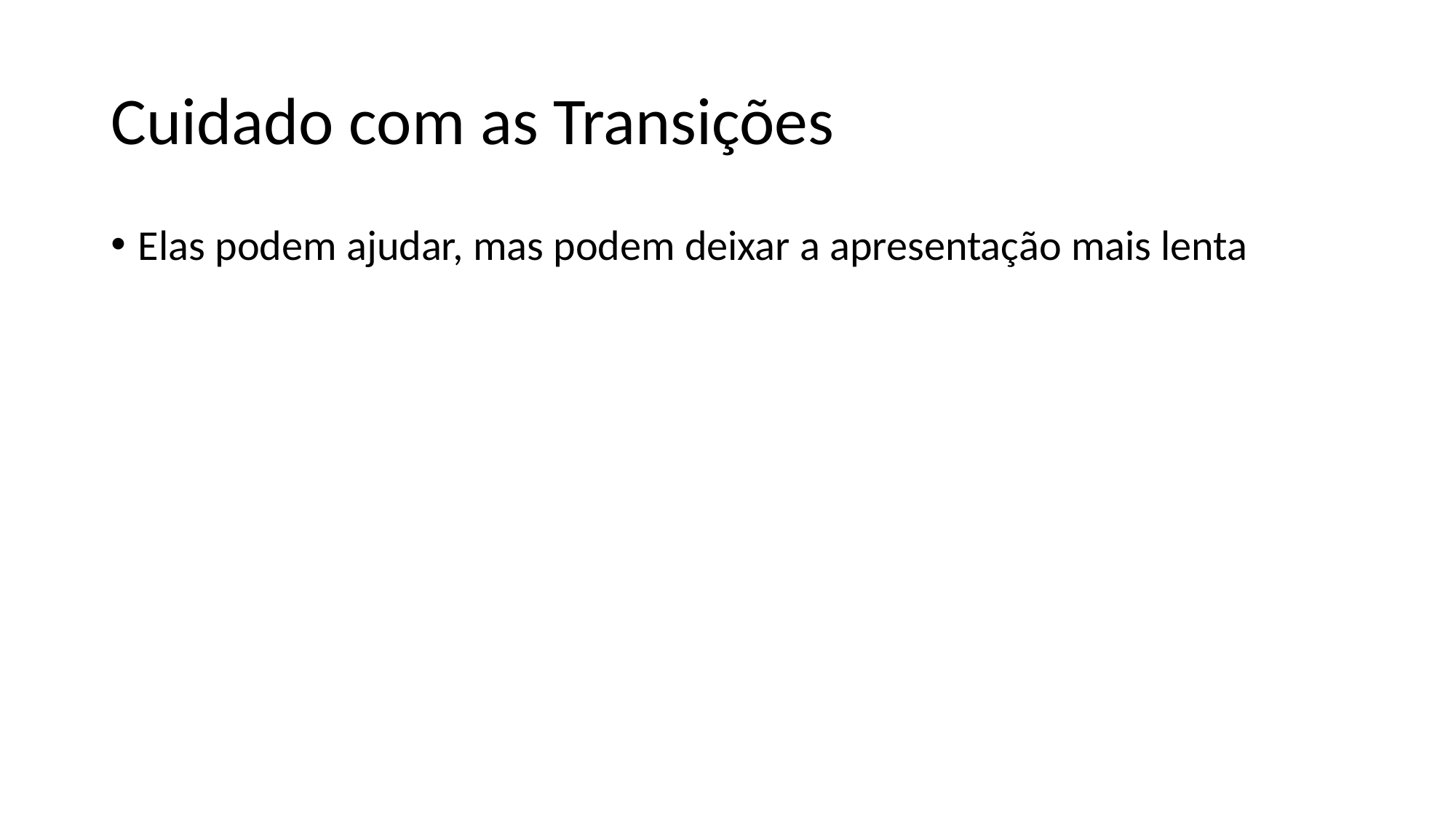

# Cuidado com as Transições
Elas podem ajudar, mas podem deixar a apresentação mais lenta